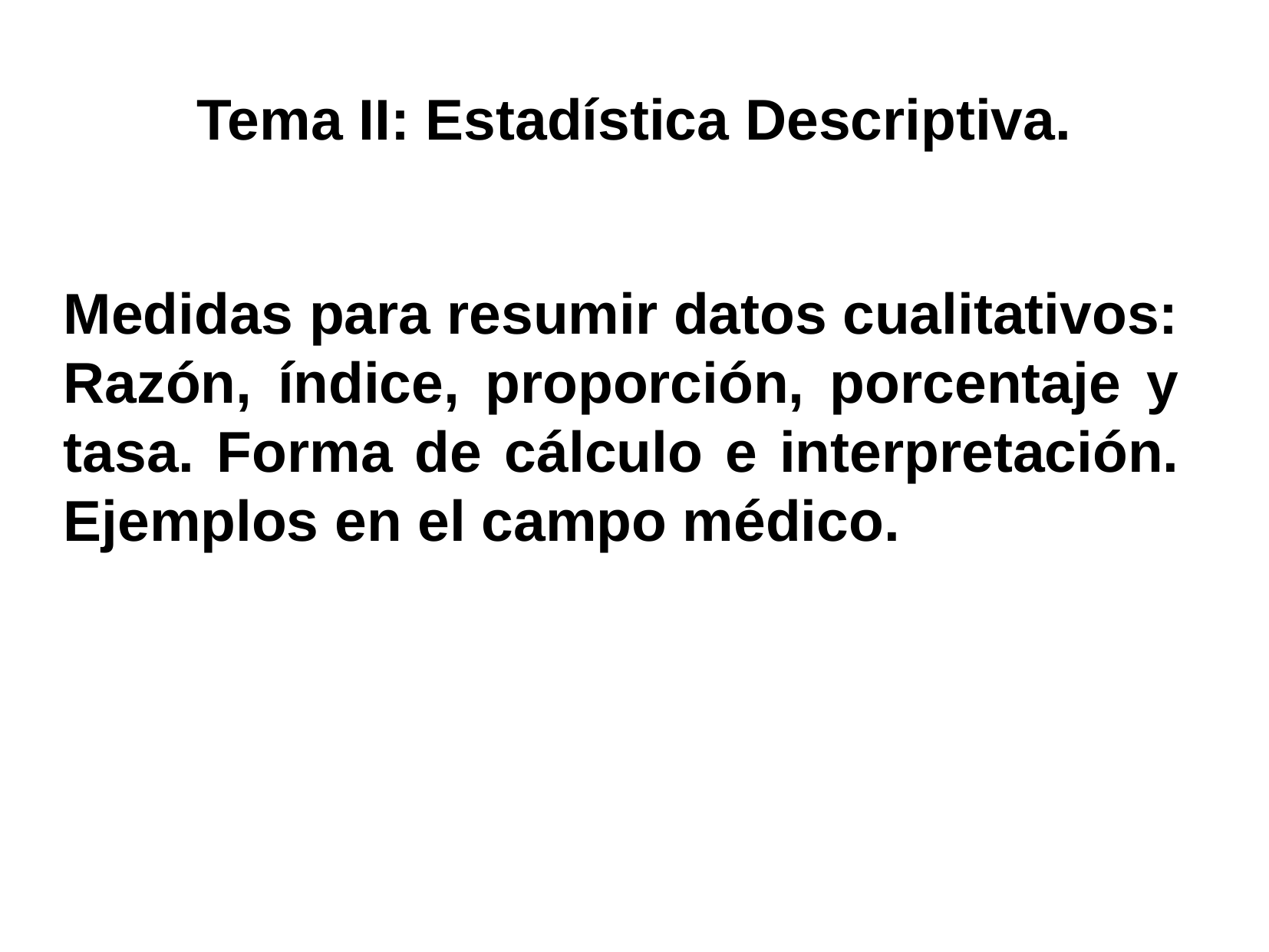

Tema II: Estadística Descriptiva.
Medidas para resumir datos cualitativos:
Razón, índice, proporción, porcentaje y tasa. Forma de cálculo e interpretación. Ejemplos en el campo médico.